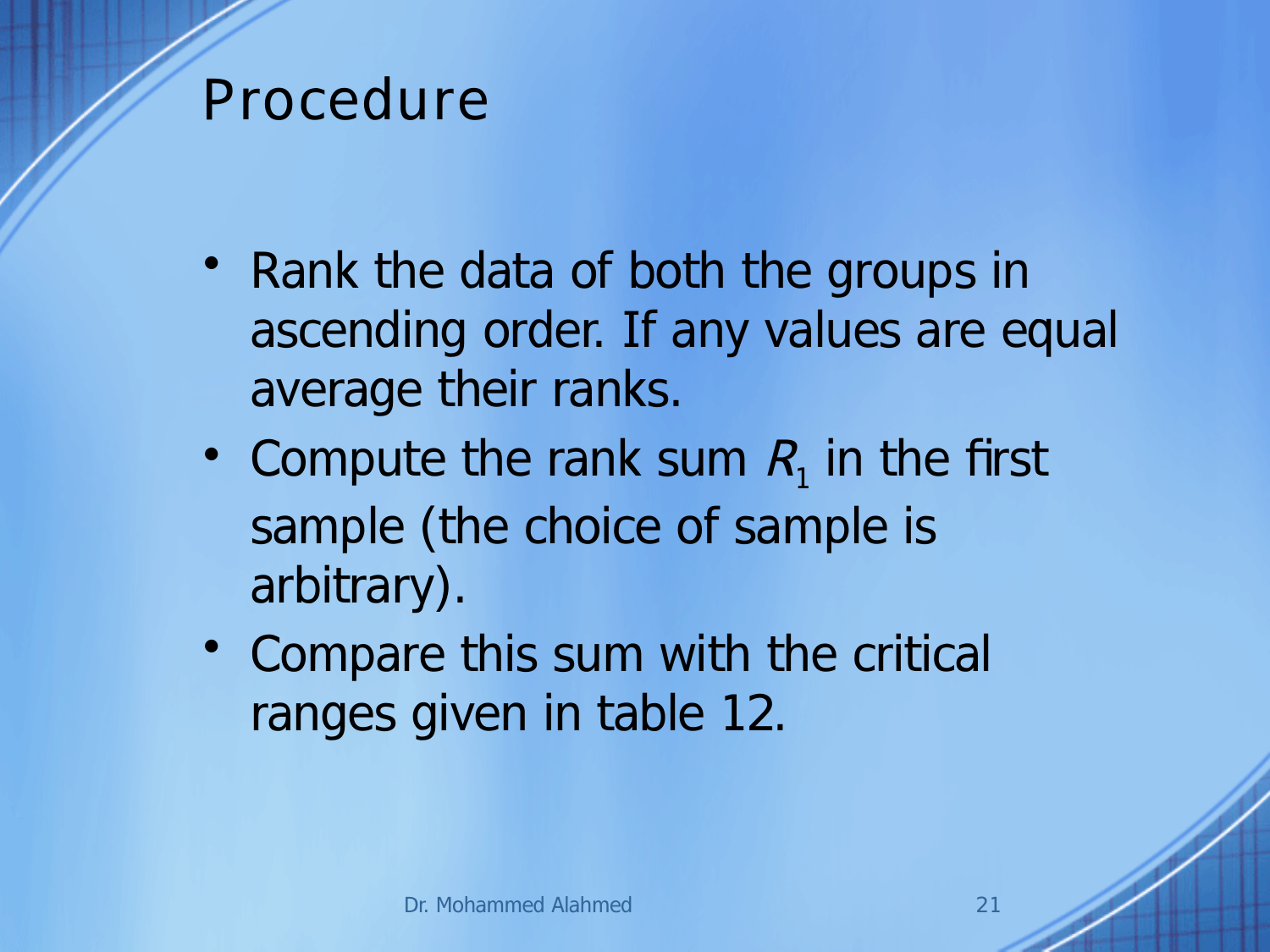

# Procedure
Rank the data of both the groups in ascending order. If any values are equal average their ranks.
Compute the rank sum R1 in the first sample (the choice of sample is arbitrary).
Compare this sum with the critical ranges given in table 12.

Dr. Mohammed Alahmed
21